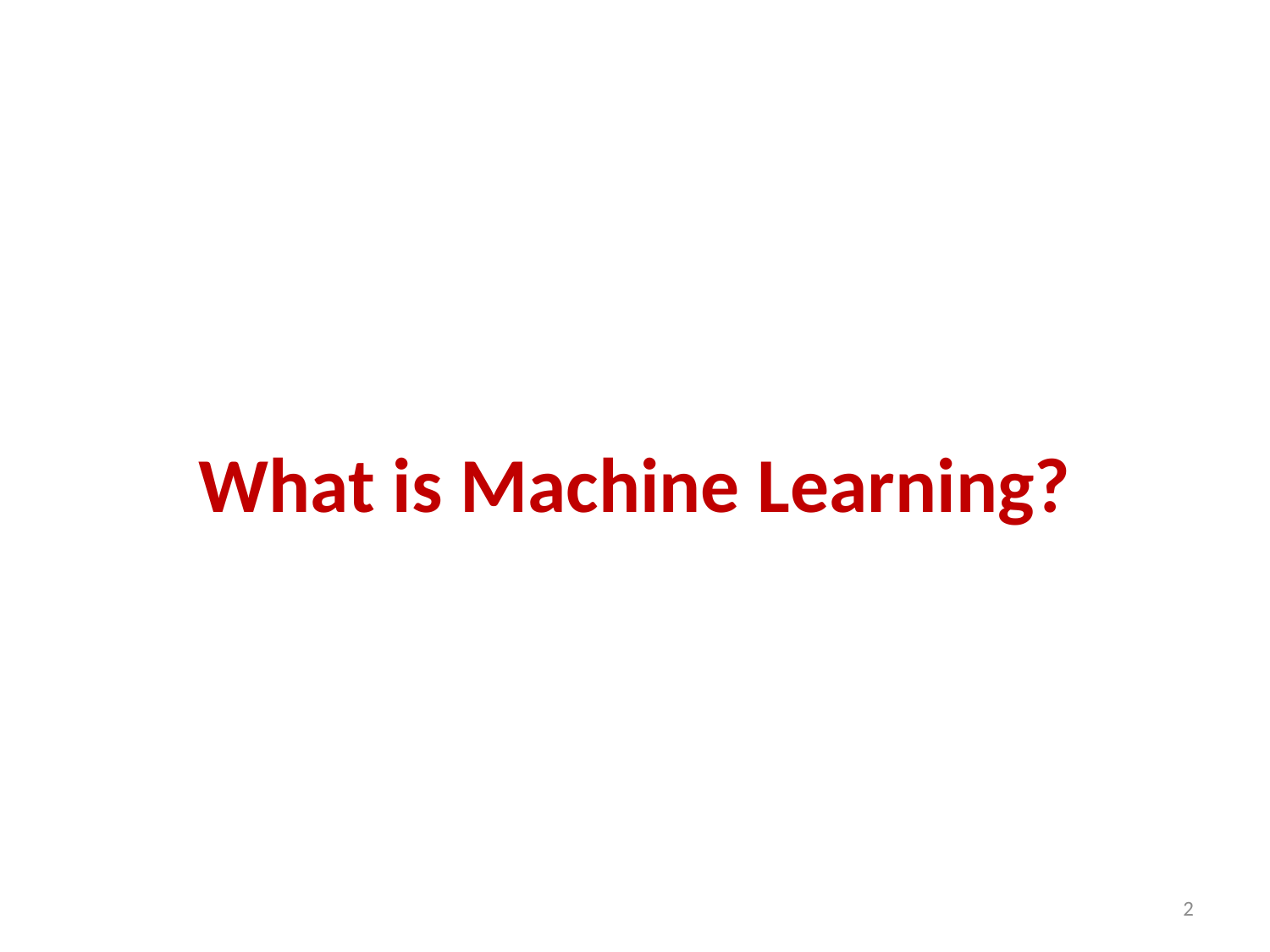

You tell me …

		This class is going to be interactive!
# What is Machine Learning?
2